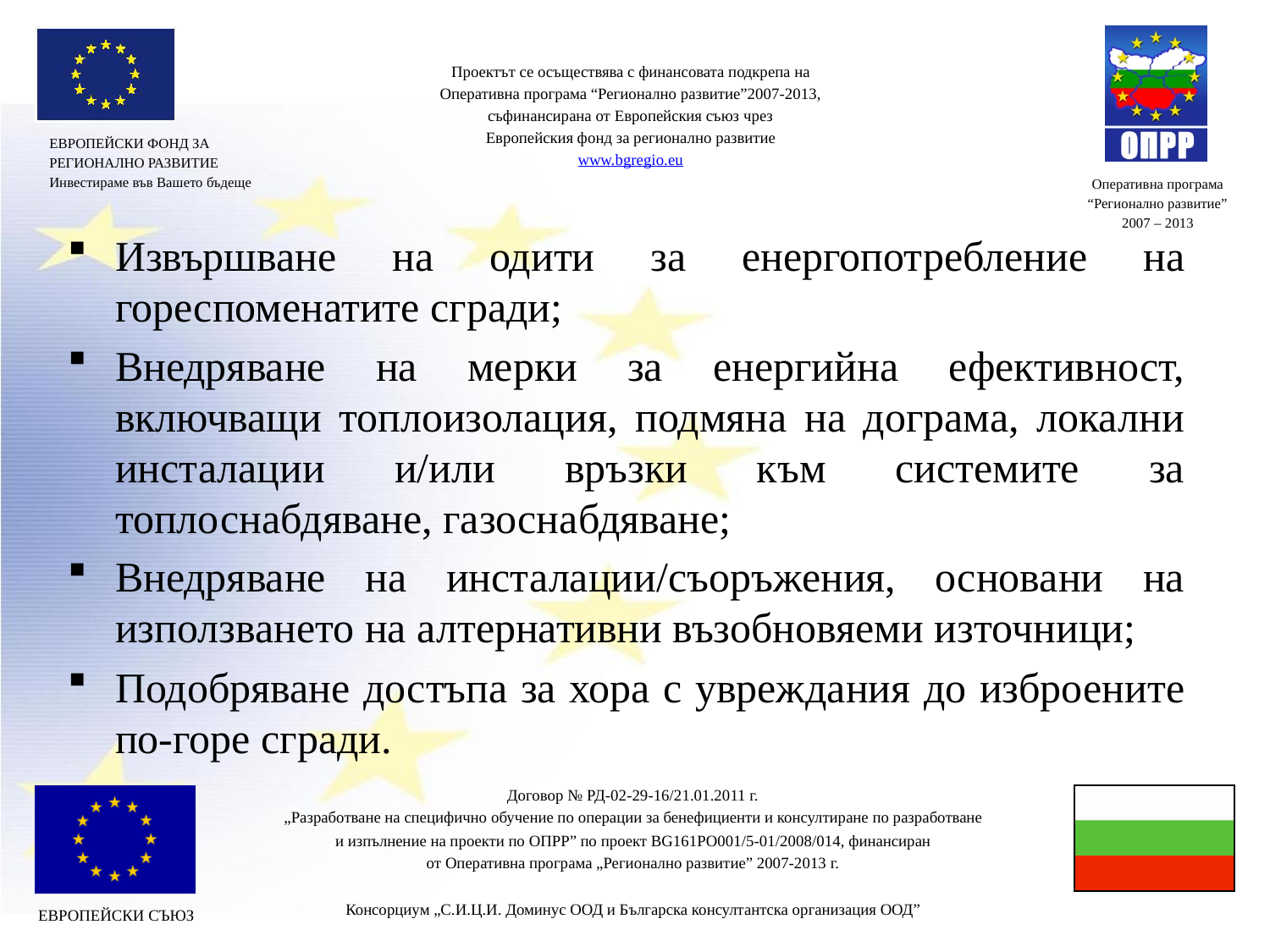

Извършване на одити за енергопотребление на гореспоменатите сгради;
Внедряване на мерки за енергийна ефективност, включващи топлоизолация, подмяна на дограма, локални инсталации и/или връзки към системите за топлоснабдяване, газоснабдяване;
Внедряване на инсталации/съоръжения, основани на използването на алтернативни възобновяеми източници;
Подобряване достъпа за хора с увреждания до изброените по-горе сгради.